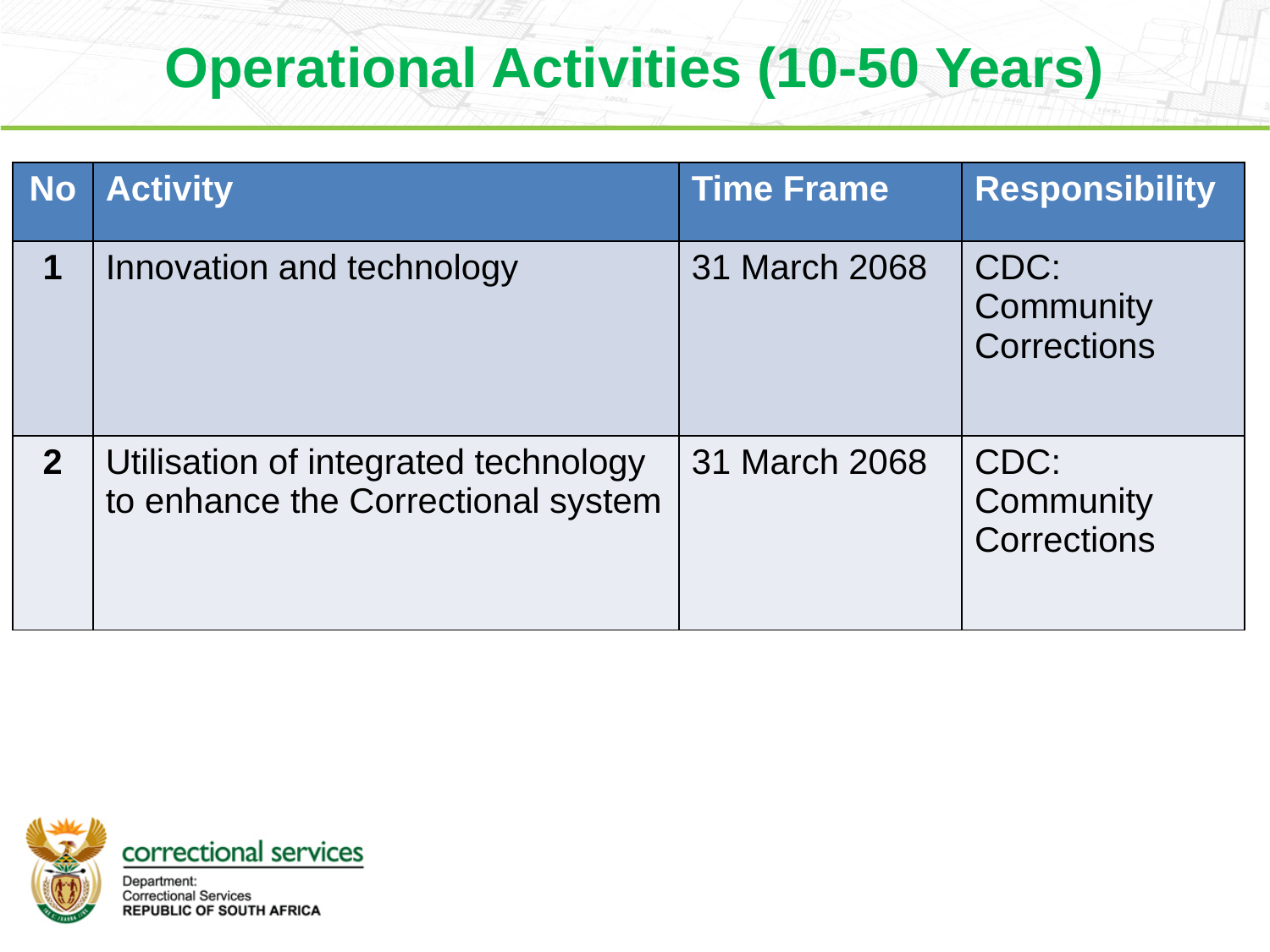

# Operational Activities (10-50 Years)
| No | Activity | Time Frame | Responsibility |
| --- | --- | --- | --- |
| 1 | Innovation and technology | 31 March 2068 | CDC: Community Corrections |
| 2 | Utilisation of integrated technology to enhance the Correctional system | 31 March 2068 | CDC: Community Corrections |